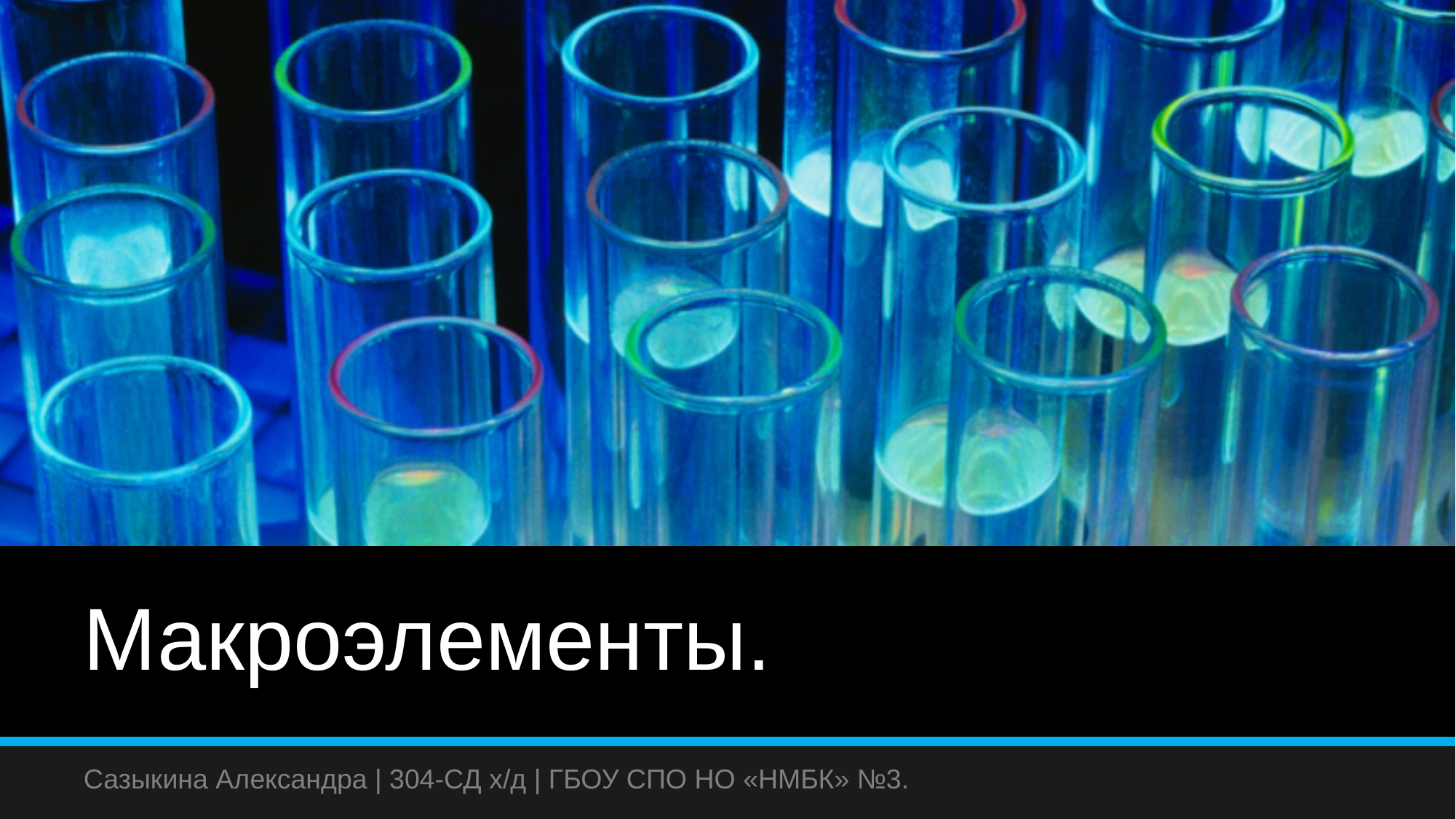

# Макроэлементы.
Сазыкина Александра | 304-СД х/д | ГБОУ СПО НО «НМБК» №3.